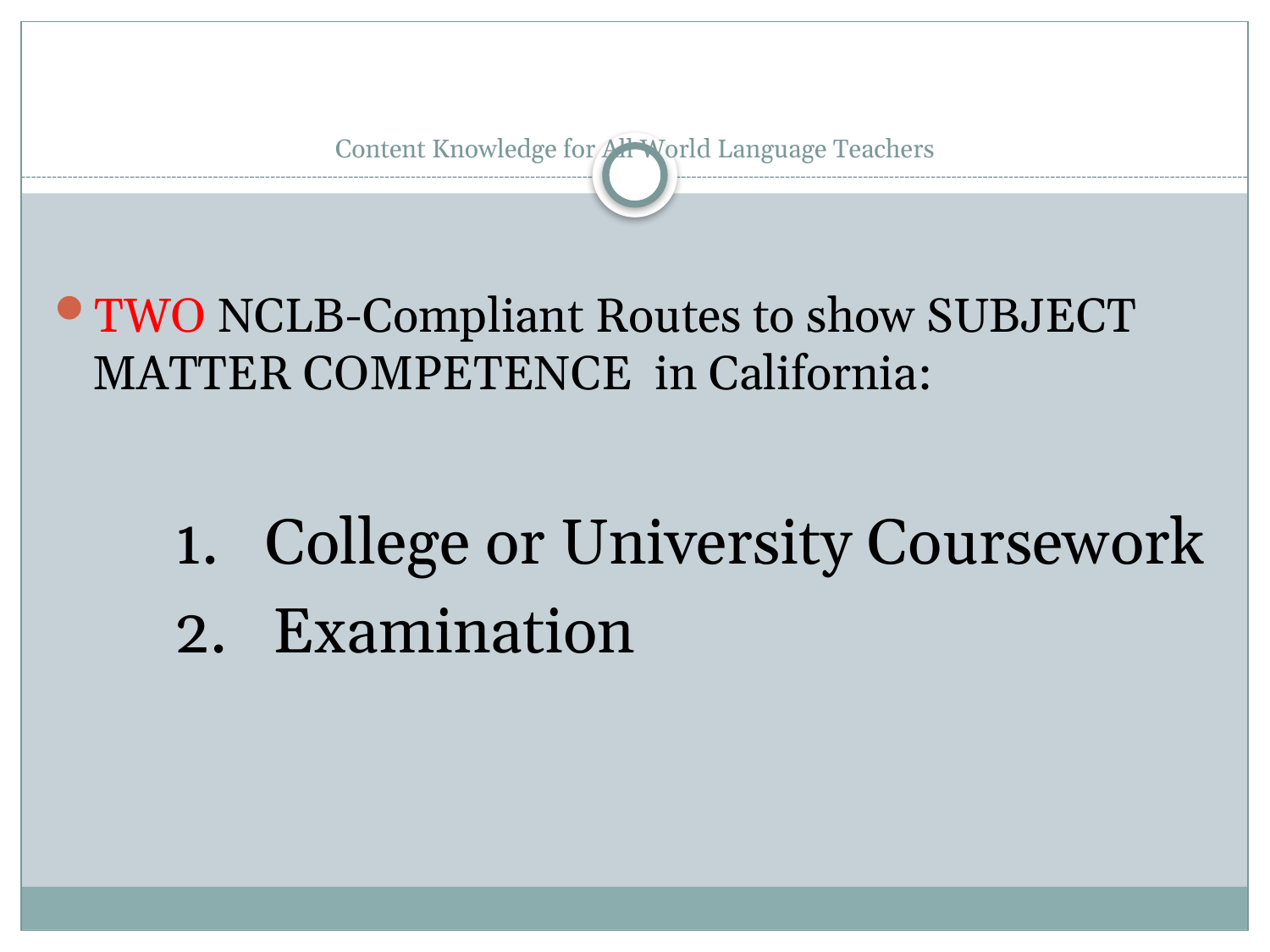

# Content Knowledge for All World Language Teachers

TWO NCLB-Compliant Routes to show SUBJECT MATTER COMPETENCE  in California:

1.   College or University Coursework
2.   Examination